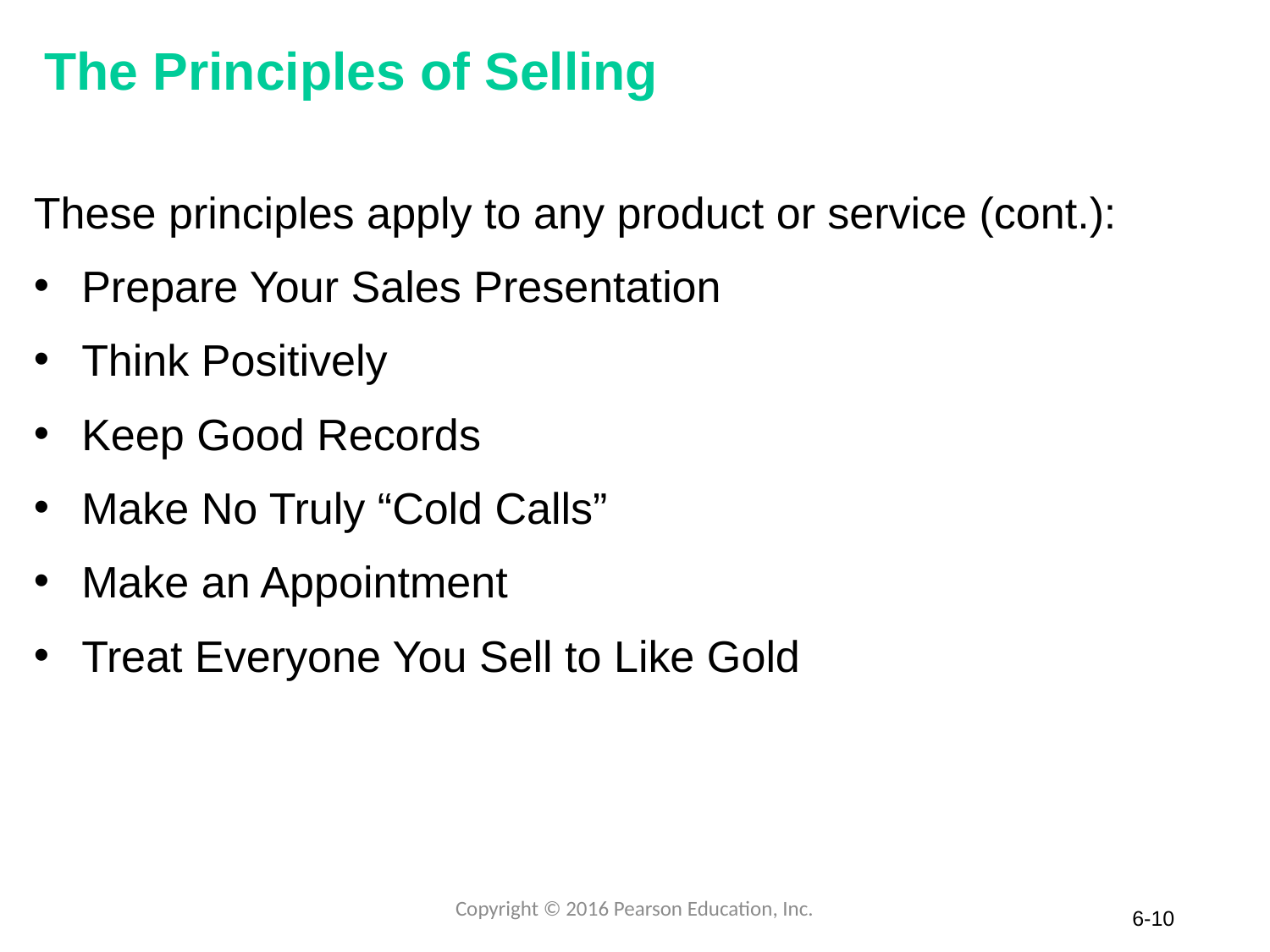

# The Principles of Selling

These principles apply to any product or service (cont.):

Prepare Your Sales Presentation

Think Positively

Keep Good Records

Make No Truly “Cold Calls”

Make an Appointment

Treat Everyone You Sell to Like Gold

Copyright © 2016 Pearson Education, Inc.